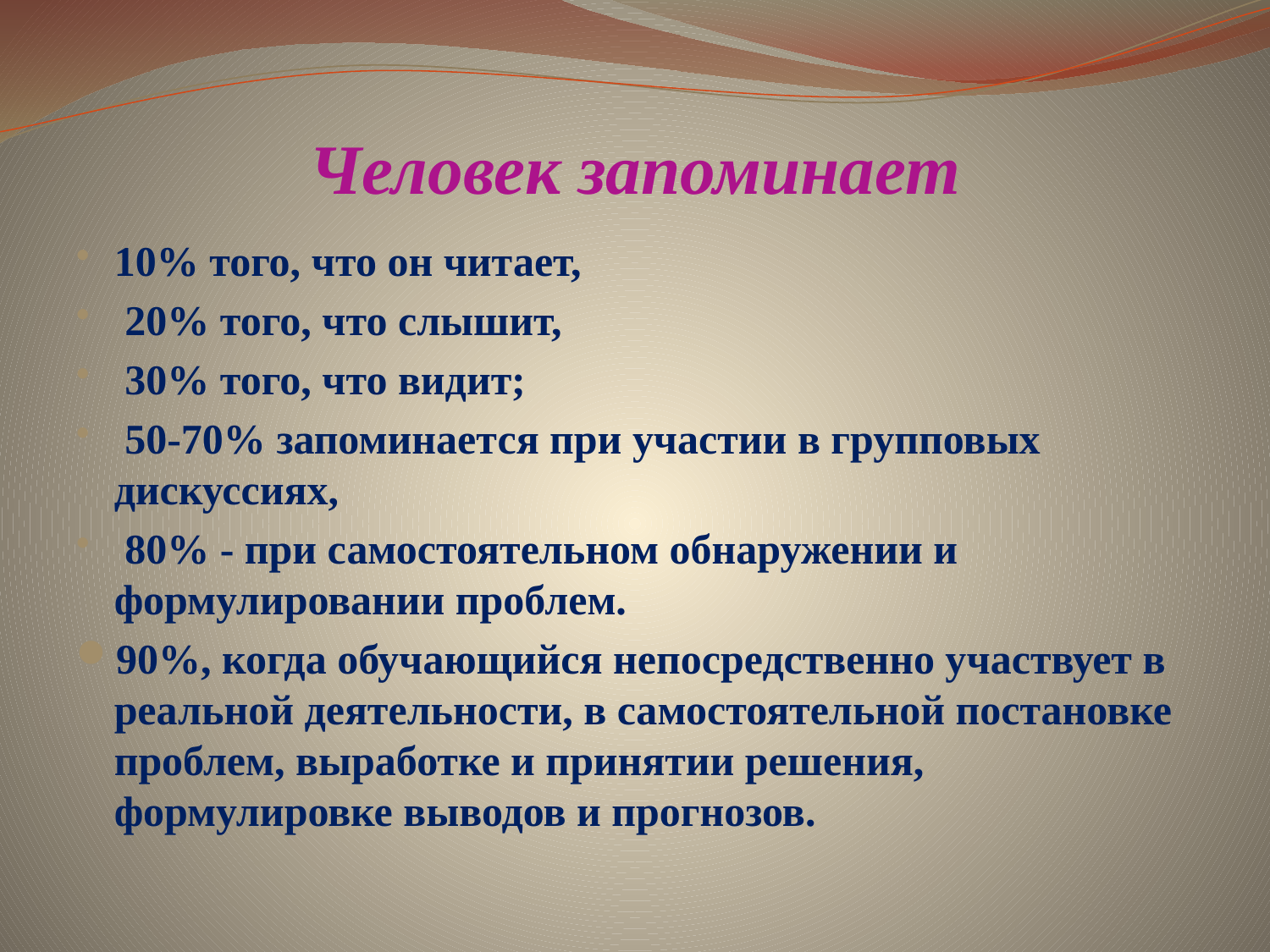

# Человек запоминает
10% того, что он читает,
 20% того, что слышит,
 30% того, что видит;
 50-70% запоминается при участии в групповых дискуссиях,
 80% - при самостоятельном обнаружении и формулировании проблем.
90%, когда обучающийся непосредственно участвует в реальной деятельности, в самостоятельной постановке проблем, выработке и принятии решения, формулировке выводов и прогнозов.